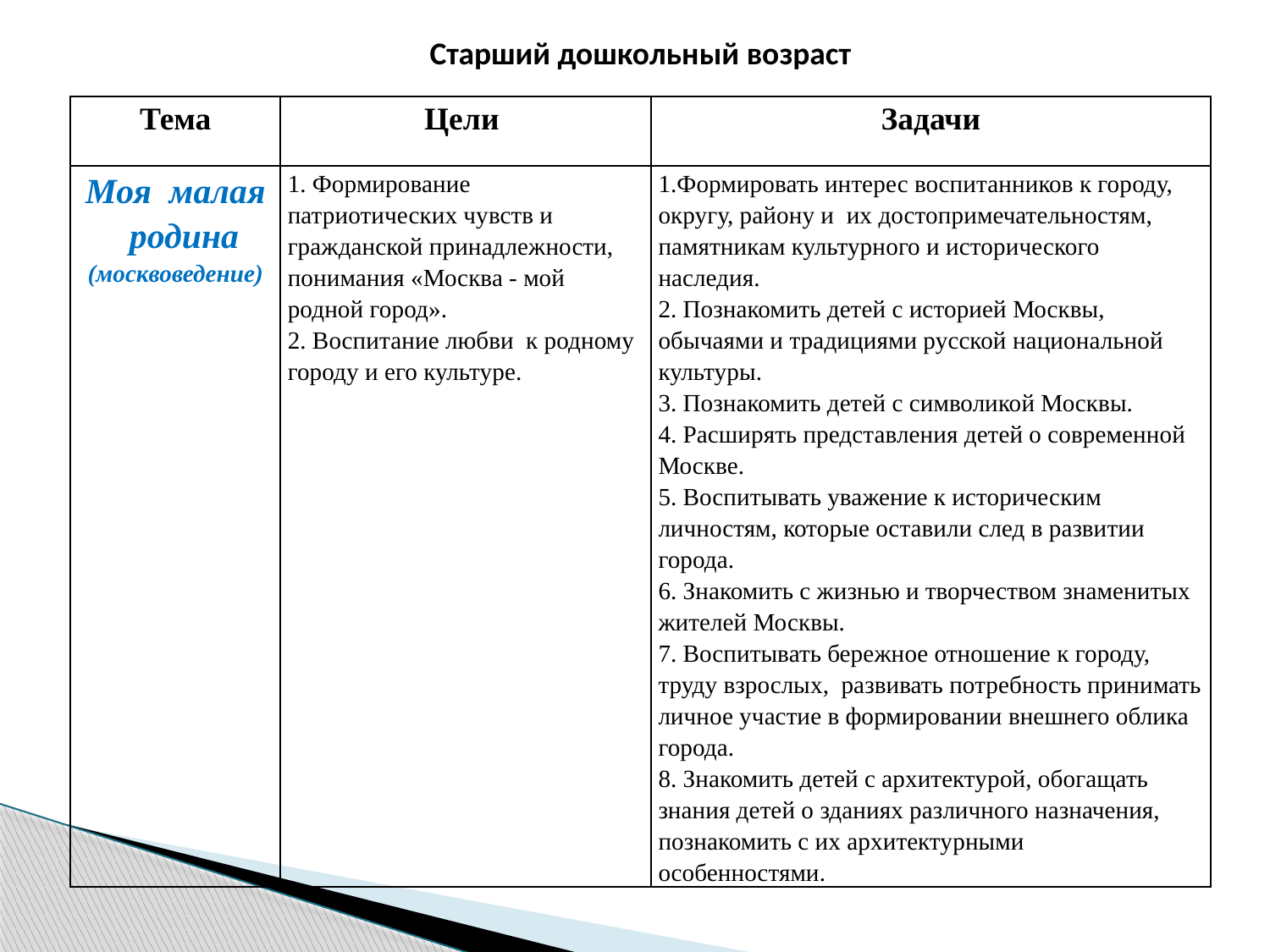

Старший дошкольный возраст
| Тема | Цели | Задачи |
| --- | --- | --- |
| Моя малая родина (москвоведение) | 1. Формирование патриотических чувств и гражданской принадлежности, понимания «Москва - мой родной город». 2. Воспитание любви к родному городу и его культуре. | 1.Формировать интерес воспитанников к городу, округу, району и их достопримечательностям, памятникам культурного и исторического наследия. 2. Познакомить детей с историей Москвы, обычаями и традициями русской национальной культуры. 3. Познакомить детей с символикой Москвы. 4. Расширять представления детей о современной Москве. 5. Воспитывать уважение к историческим личностям, которые оставили след в развитии города. 6. Знакомить с жизнью и творчеством знаменитых жителей Москвы. 7. Воспитывать бережное отношение к городу, труду взрослых, развивать потребность принимать личное участие в формировании внешнего облика города. 8. Знакомить детей с архитектурой, обогащать знания детей о зданиях различного назначения, познакомить с их архитектурными особенностями. |